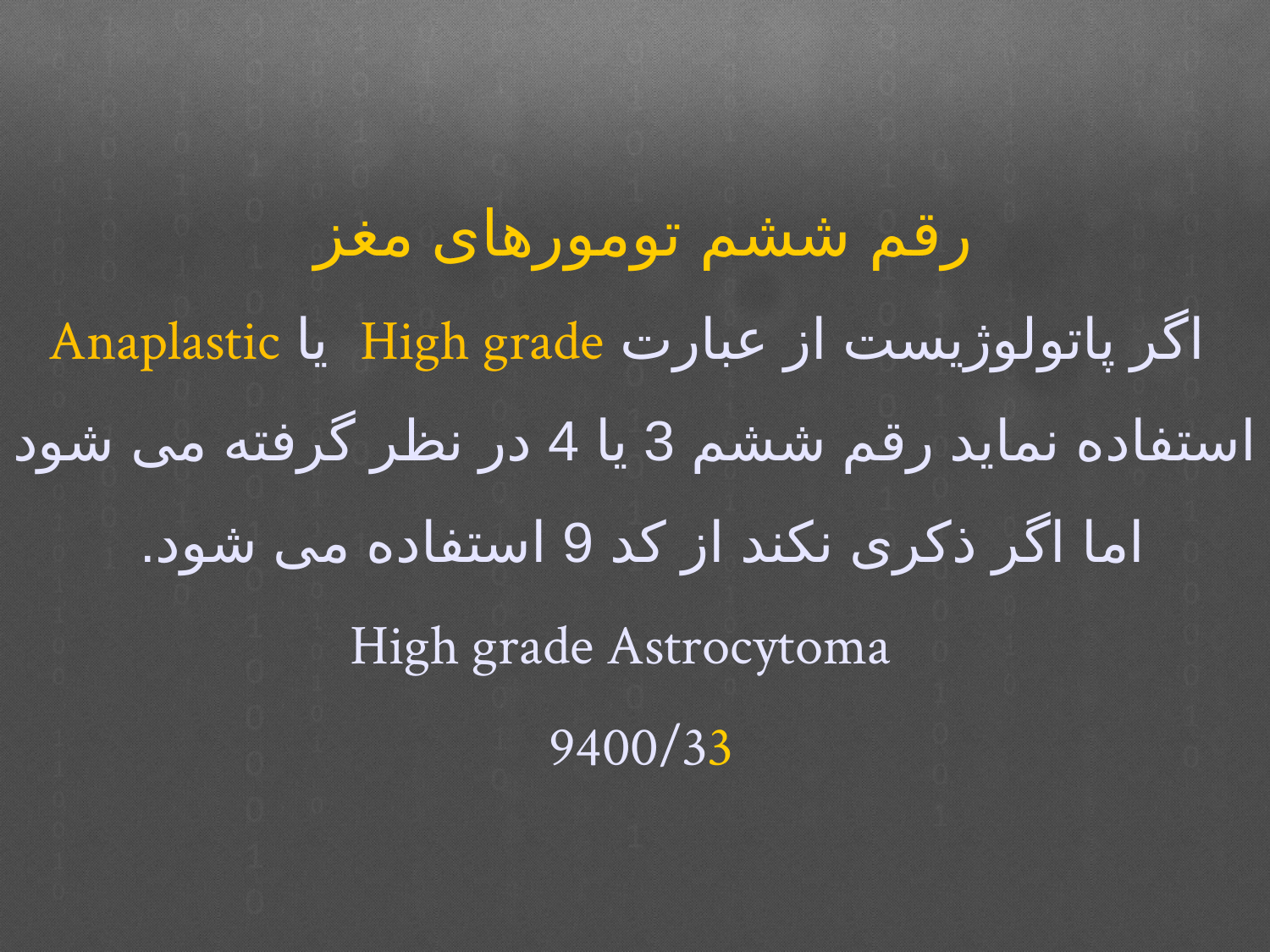

# رقم ششم تومورهای مغز اگر پاتولوژیست از عبارت High grade  یا Anaplastic استفاده نماید رقم ششم 3 یا 4 در نظر گرفته می شود اما اگر ذکری نکند از کد 9 استفاده می شود. High grade Astrocytoma 9400/33